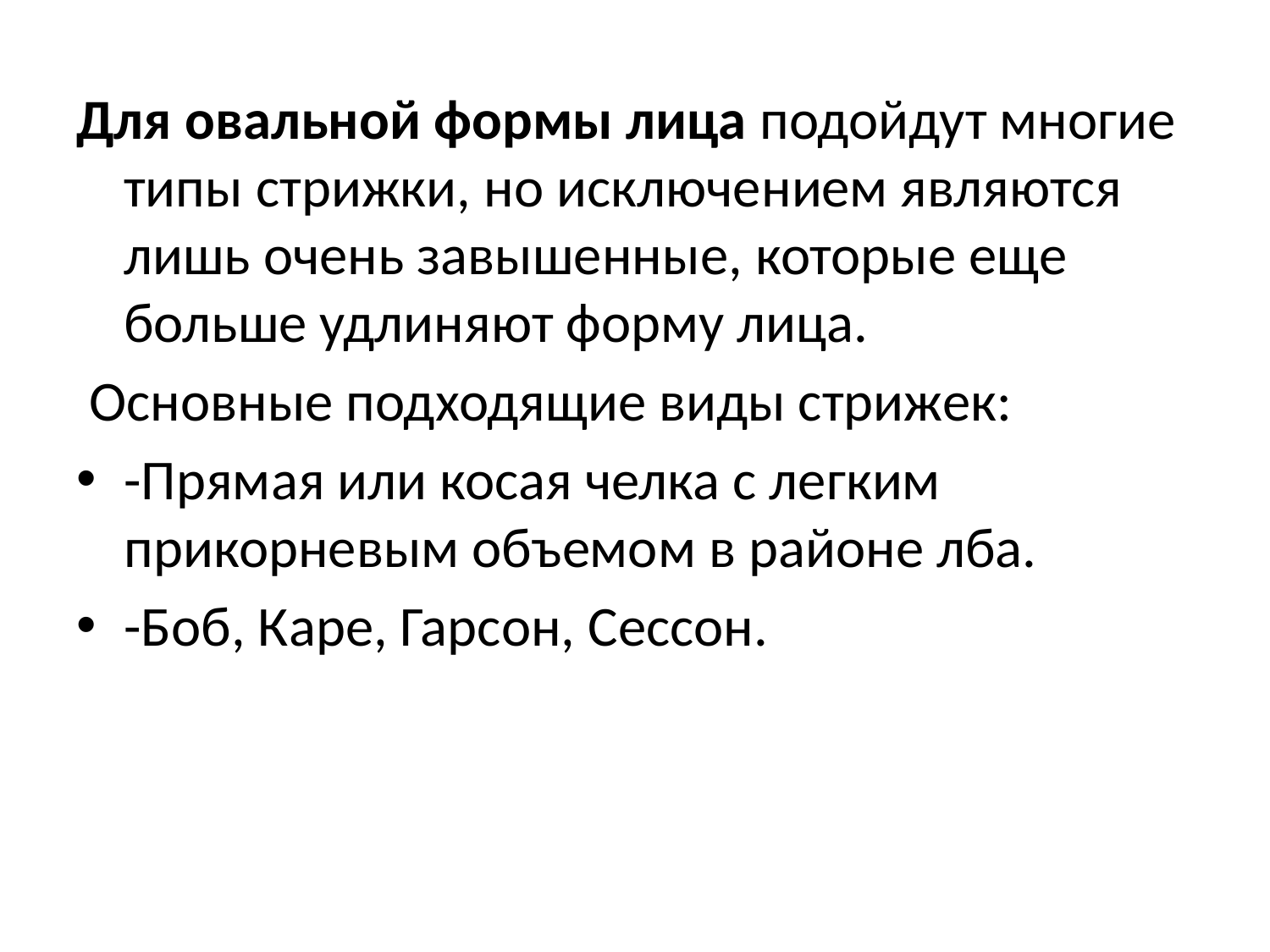

Для овальной формы лица подойдут многие типы стрижки, но исключением являются лишь очень завышенные, которые еще больше удлиняют форму лица.
 Основные подходящие виды стрижек:
-Прямая или косая челка с легким прикорневым объемом в районе лба.
-Боб, Каре, Гарсон, Сессон.